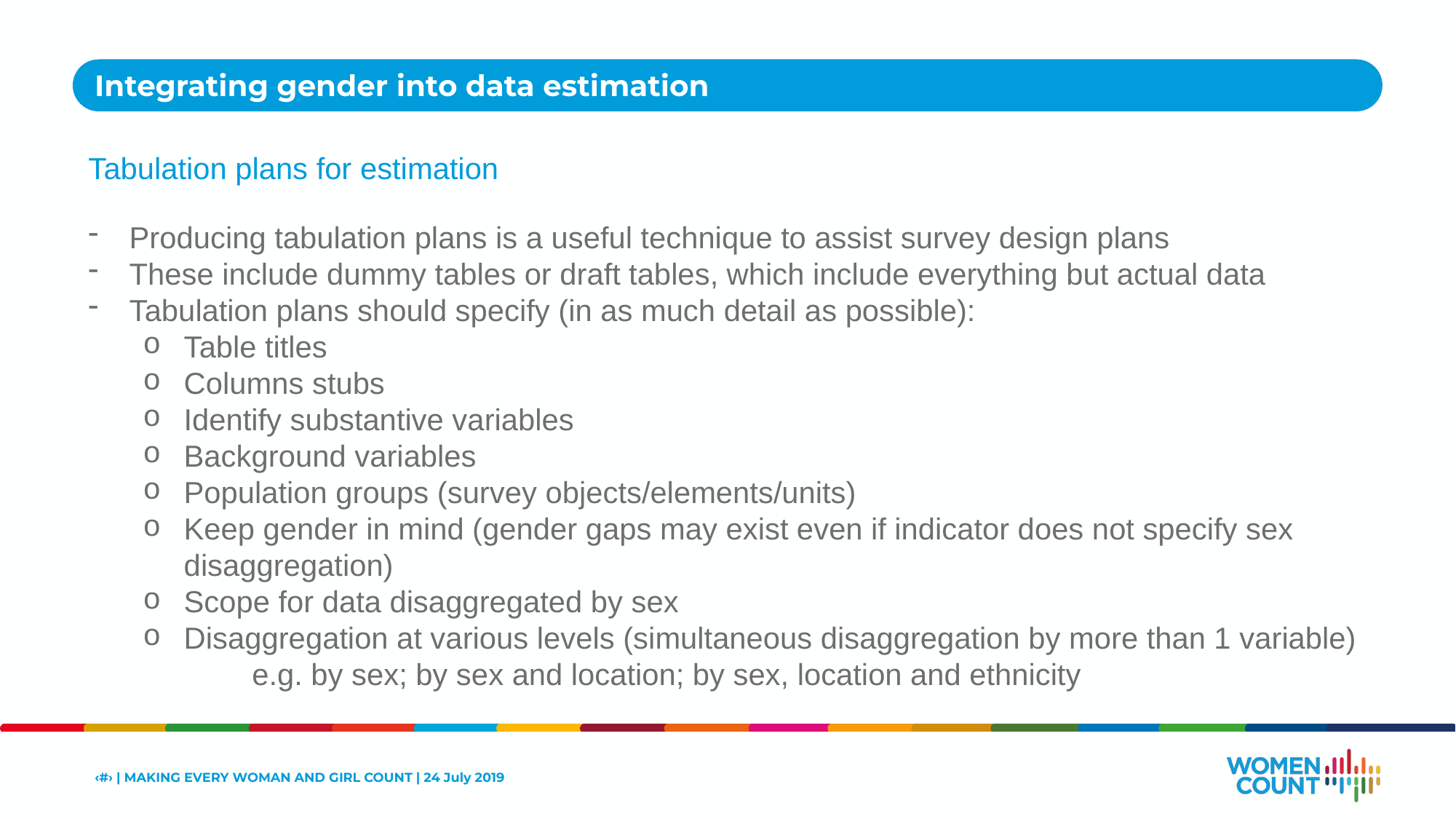

Integrating gender into data estimation

Tabulation plans for estimation

Producing tabulation plans is a useful technique to assist survey design plans
These include dummy tables or draft tables, which include everything but actual data
Tabulation plans should specify (in as much detail as possible):
Table titles
Columns stubs
Identify substantive variables
Background variables
Population groups (survey objects/elements/units)
Keep gender in mind (gender gaps may exist even if indicator does not specify sex disaggregation)
Scope for data disaggregated by sex
Disaggregation at various levels (simultaneous disaggregation by more than 1 variable)
	e.g. by sex; by sex and location; by sex, location and ethnicity

‹#› | MAKING EVERY WOMAN AND GIRL COUNT | 24 July 2019